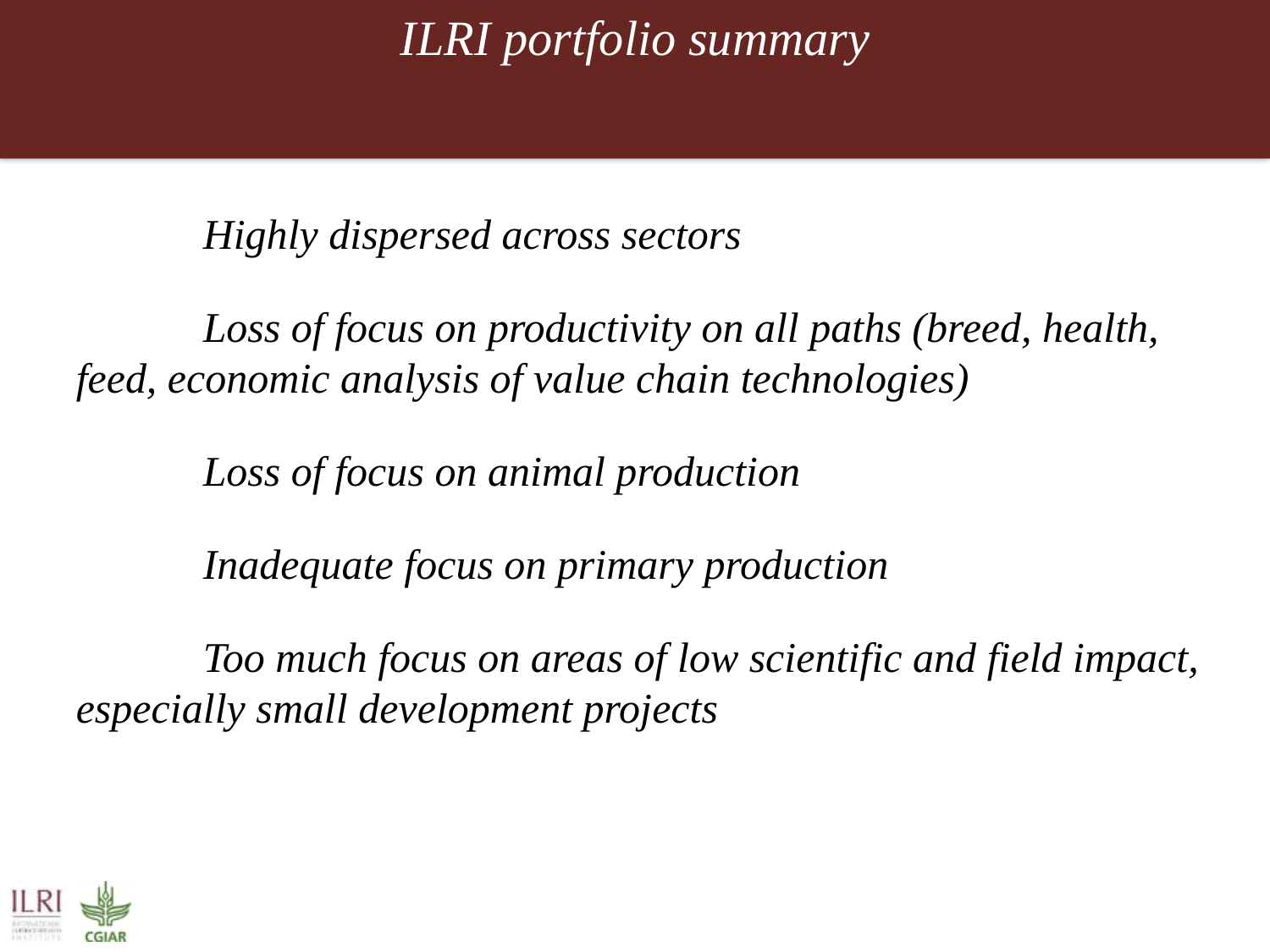

# ILRI portfolio summary
Highly dispersed across sectors
Loss of focus on productivity on all paths (breed, health, feed, economic analysis of value chain technologies)
Loss of focus on animal production
Inadequate focus on primary production
Too much focus on areas of low scientific and field impact, especially small development projects